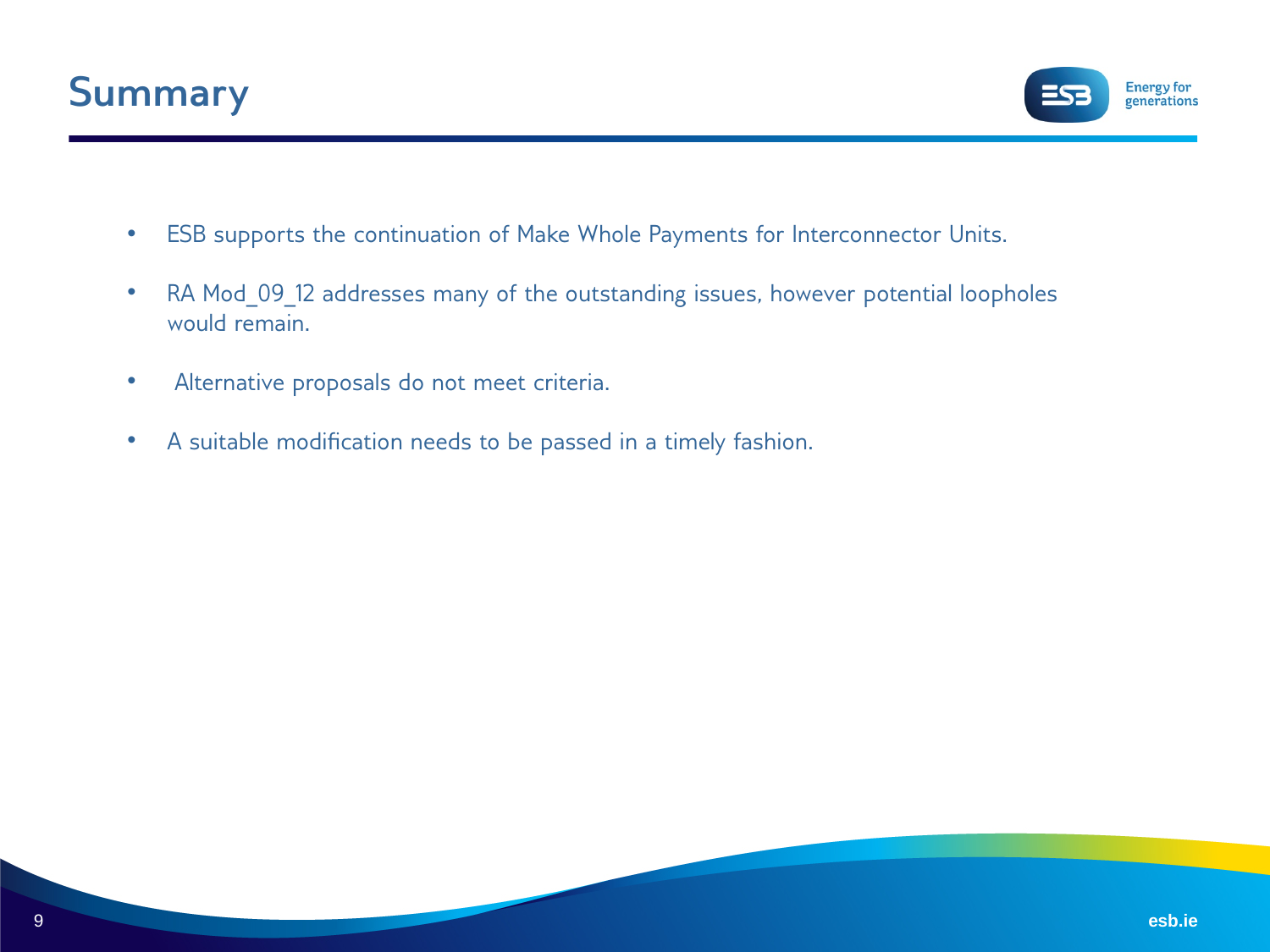

# Summary

ESB supports the continuation of Make Whole Payments for Interconnector Units.

RA Mod_09_12 addresses many of the outstanding issues, however potential loopholes would remain.

 Alternative proposals do not meet criteria.

A suitable modification needs to be passed in a timely fashion.